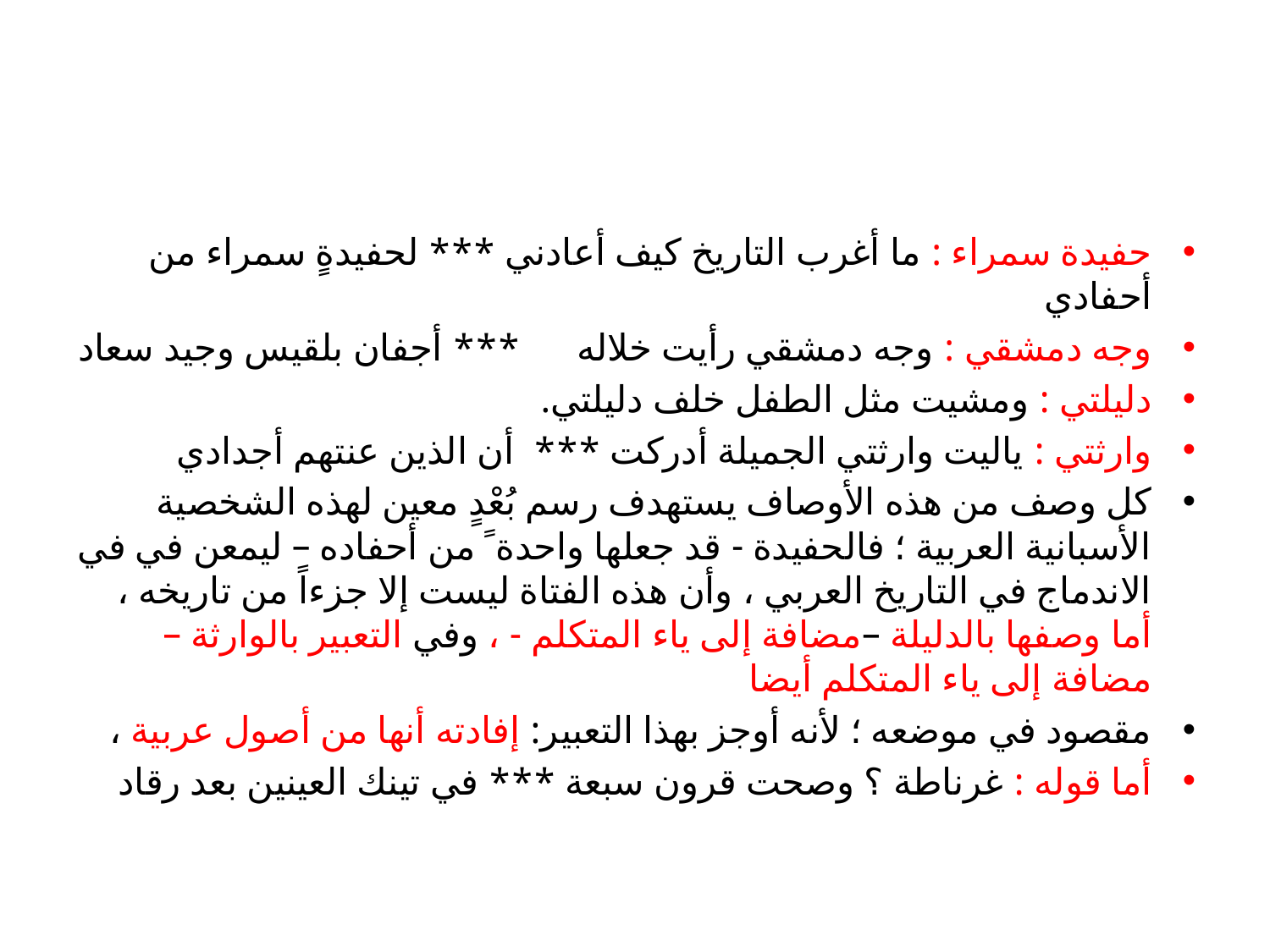

#
حفيدة سمراء : ما أغرب التاريخ كيف أعادني *** لحفيدةٍ سمراء من أحفادي
وجه دمشقي : وجه دمشقي رأيت خلاله      *** أجفان بلقيس وجيد سعاد
دليلتي : ومشيت مثل الطفل خلف دليلتي.
وارثتي : ياليت وارثتي الجميلة أدركت ***  أن الذين عنتهم أجدادي
كل وصف من هذه الأوصاف يستهدف رسم بُعْدٍ معين لهذه الشخصية الأسبانية العربية ؛ فالحفيدة - قد جعلها واحدة ً من أحفاده – ليمعن في في الاندماج في التاريخ العربي ، وأن هذه الفتاة ليست إلا جزءاً من تاريخه ، أما وصفها بالدليلة –مضافة إلى ياء المتكلم - ، وفي التعبير بالوارثة – مضافة إلى ياء المتكلم أيضا
مقصود في موضعه ؛ لأنه أوجز بهذا التعبير: إفادته أنها من أصول عربية ،
أما قوله : غرناطة ؟ وصحت قرون سبعة *** في تينك العينين بعد رقاد